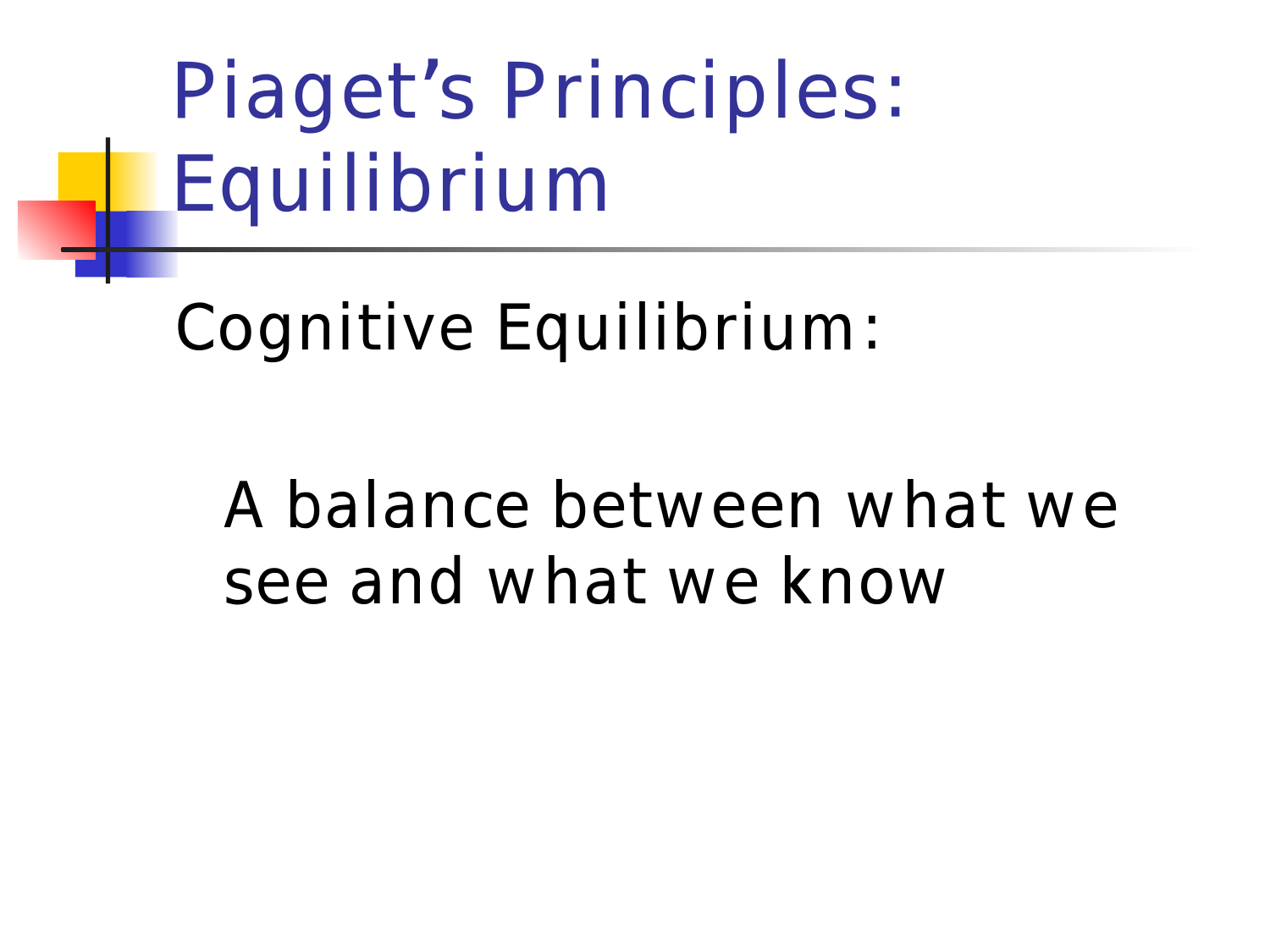

# Piaget’s Principles:  Equilibrium
Cognitive Equilibrium:

	A balance between what we see and what we know